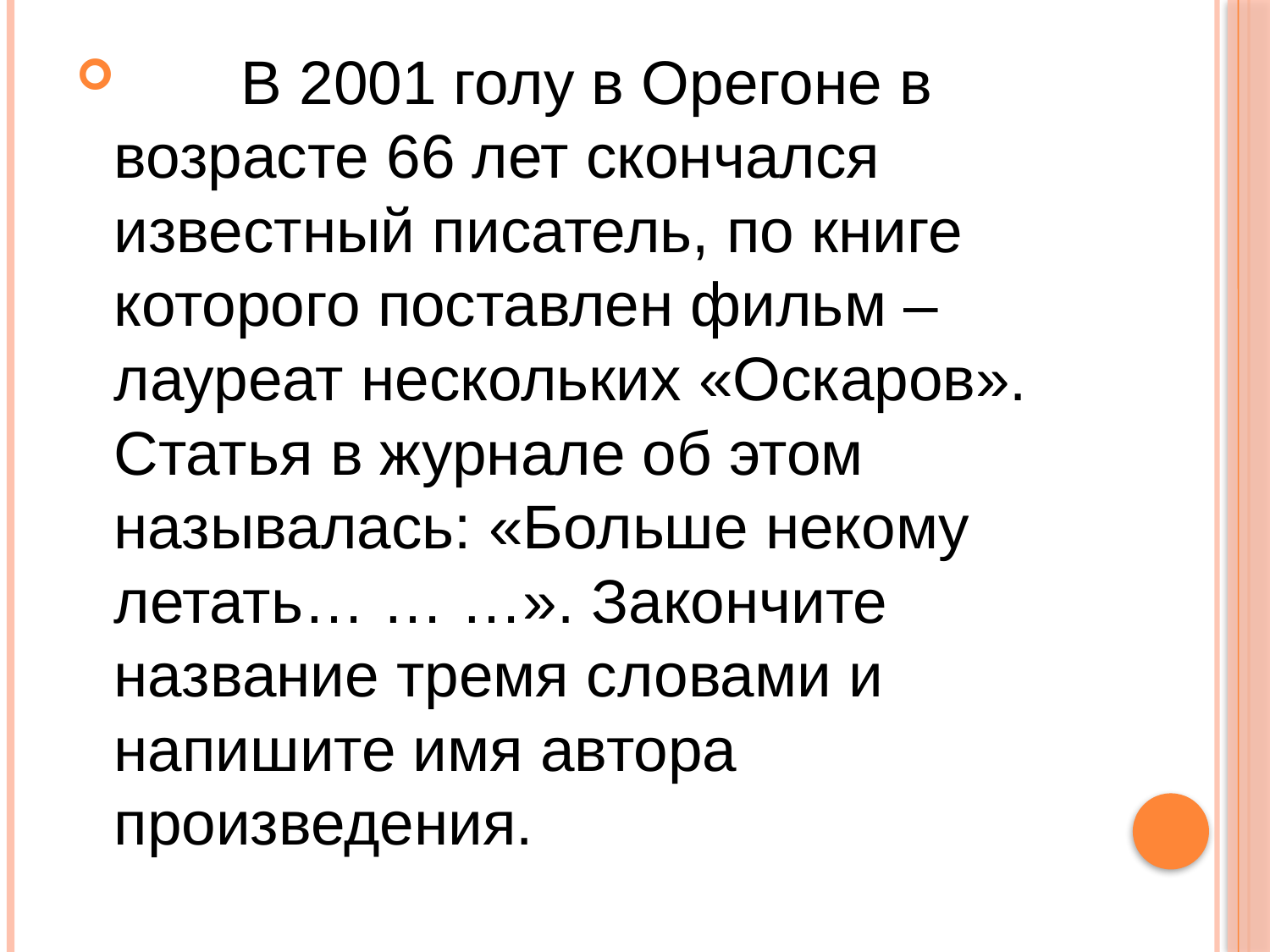

В 2001 голу в Орегоне в возрасте 66 лет скончался известный писатель, по книге которого поставлен фильм – лауреат нескольких «Оскаров». Статья в журнале об этом называлась: «Больше некому летать… … …». Закончите название тремя словами и напишите имя автора произведения.
#